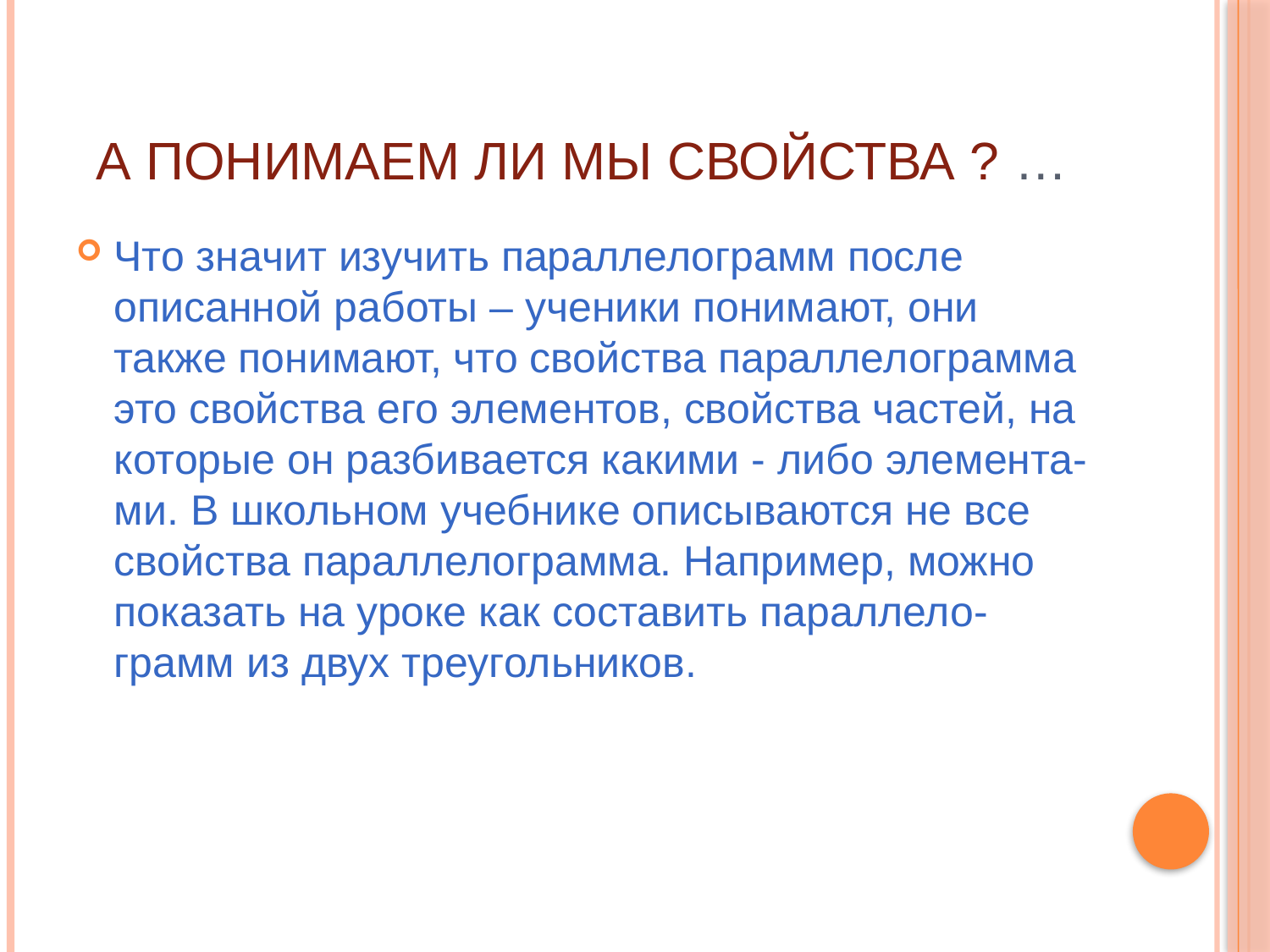

# А понимаем ли мы свойства ? …
Что значит изучить параллелограмм после описанной работы – ученики понимают, они также понимают, что свойства параллелограмма это свойства его элементов, свойства частей, на которые он разбивается какими - либо элемента-ми. В школьном учебнике описываются не все свойства параллелограмма. Например, можно показать на уроке как составить параллело-грамм из двух треугольников.